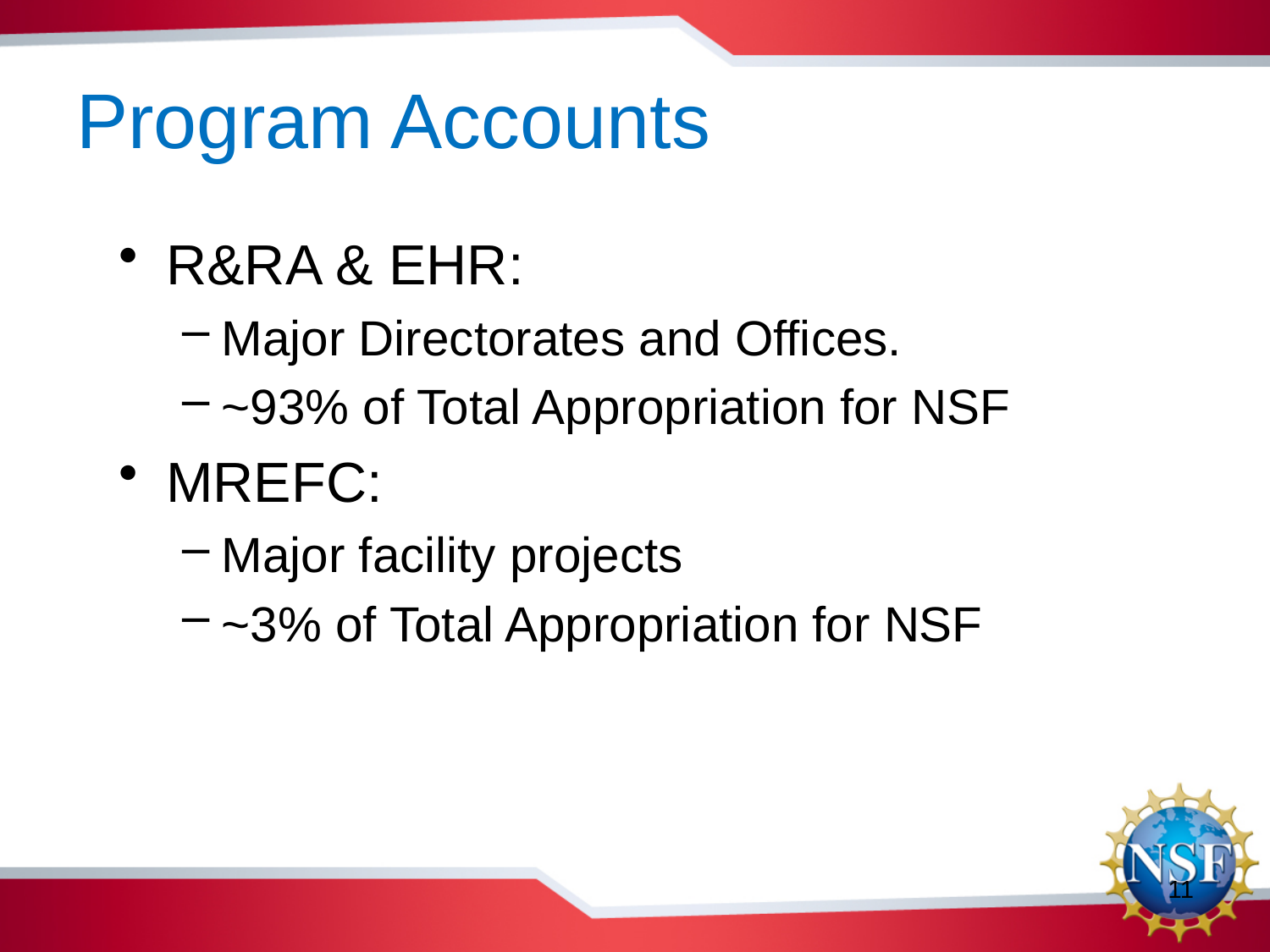

# Program Accounts
R&RA & EHR:
Major Directorates and Offices.
~93% of Total Appropriation for NSF
MREFC:
Major facility projects
~3% of Total Appropriation for NSF
11